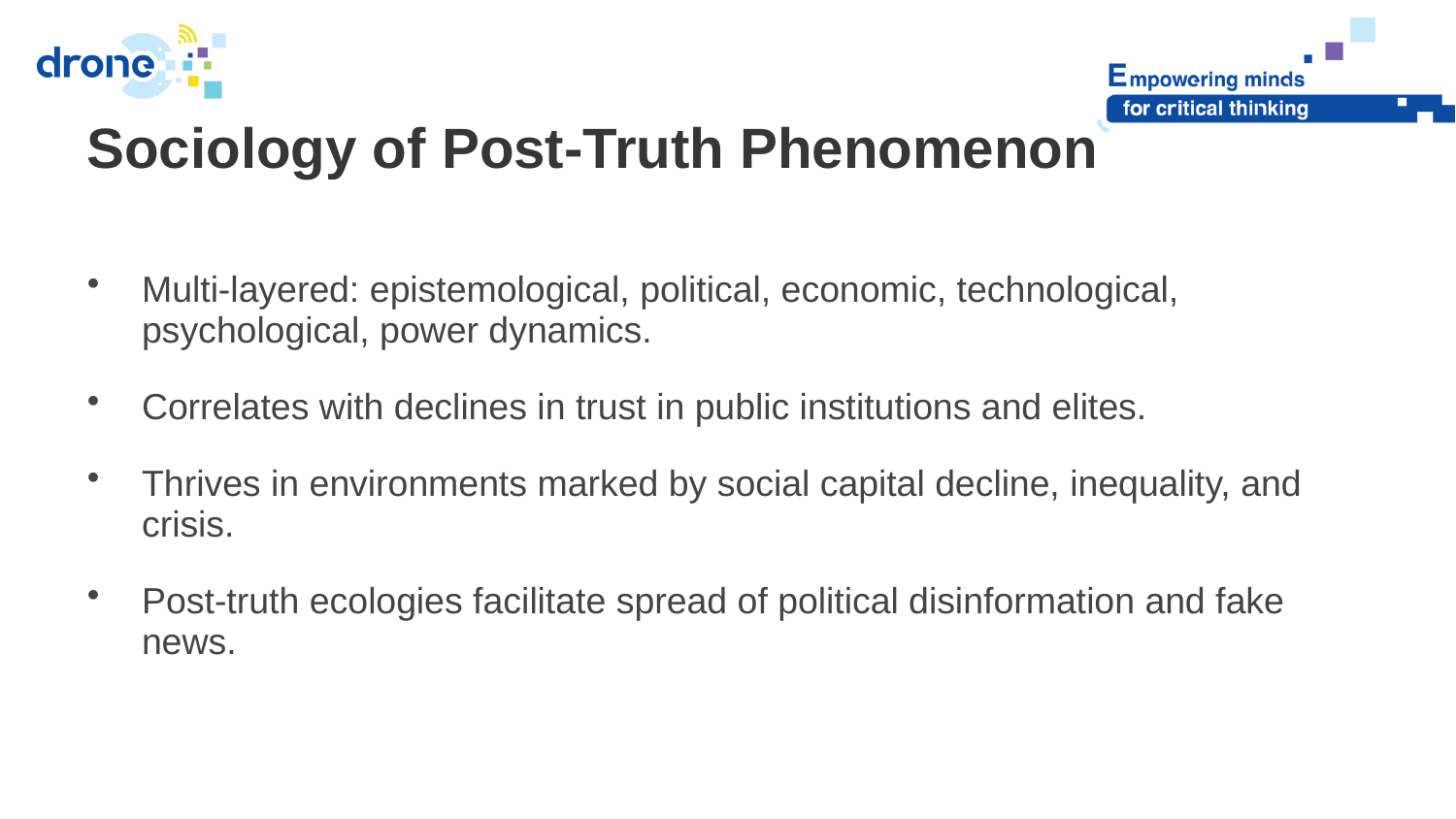

Sociology of Post-Truth Phenomenon
Multi-layered: epistemological, political, economic, technological, psychological, power dynamics.
Correlates with declines in trust in public institutions and elites.
Thrives in environments marked by social capital decline, inequality, and crisis.
Post-truth ecologies facilitate spread of political disinformation and fake news.